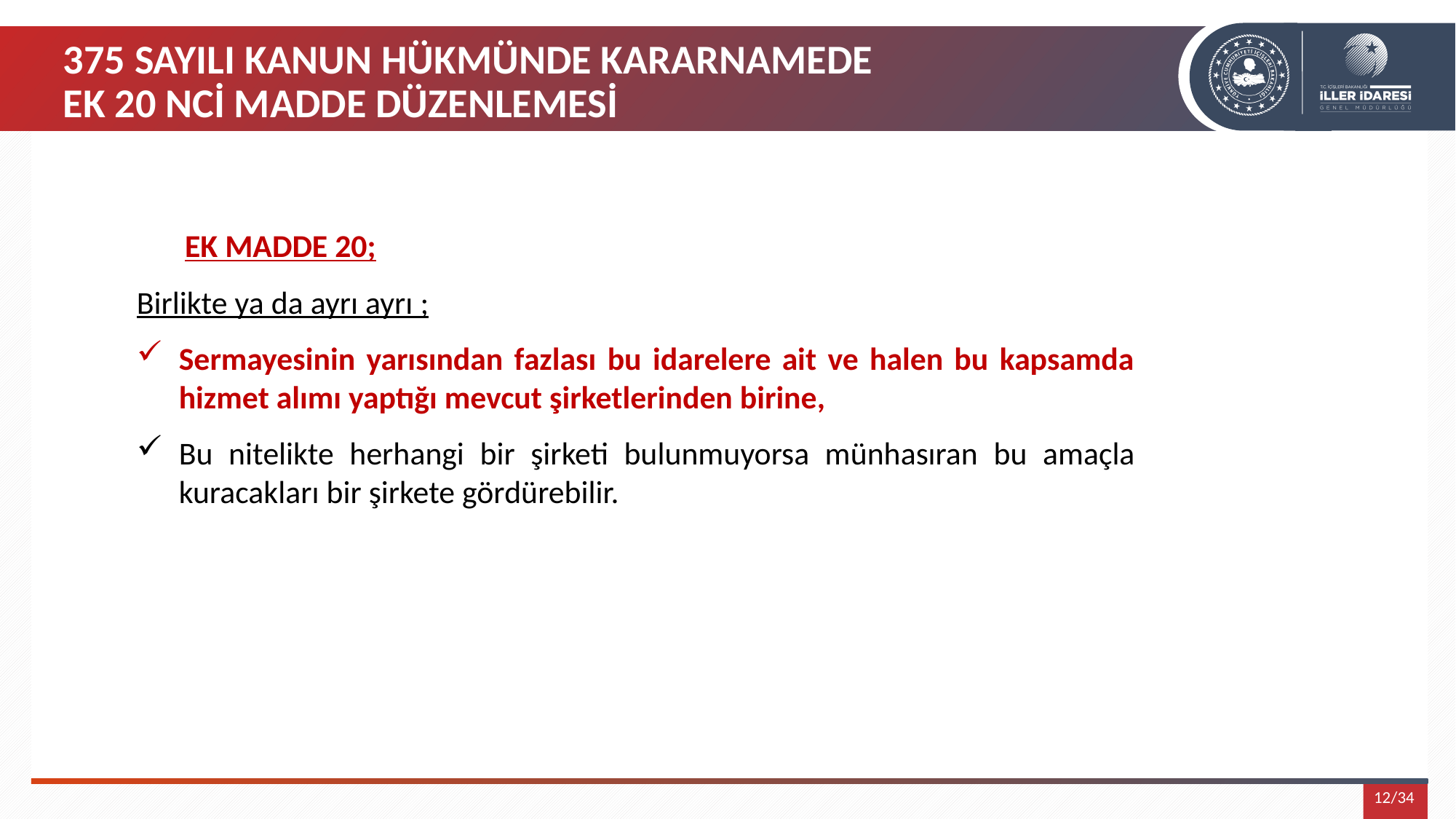

375 SAYILI KANUN HÜKMÜNDE KARARNAMEDE
EK 20 NCİ MADDE DÜZENLEMESİ
EK MADDE 20;
Birlikte ya da ayrı ayrı ;
Sermayesinin yarısından fazlası bu idarelere ait ve halen bu kapsamda hizmet alımı yaptığı mevcut şirketlerinden birine,
Bu nitelikte herhangi bir şirketi bulunmuyorsa münhasıran bu amaçla kuracakları bir şirkete gördürebilir.